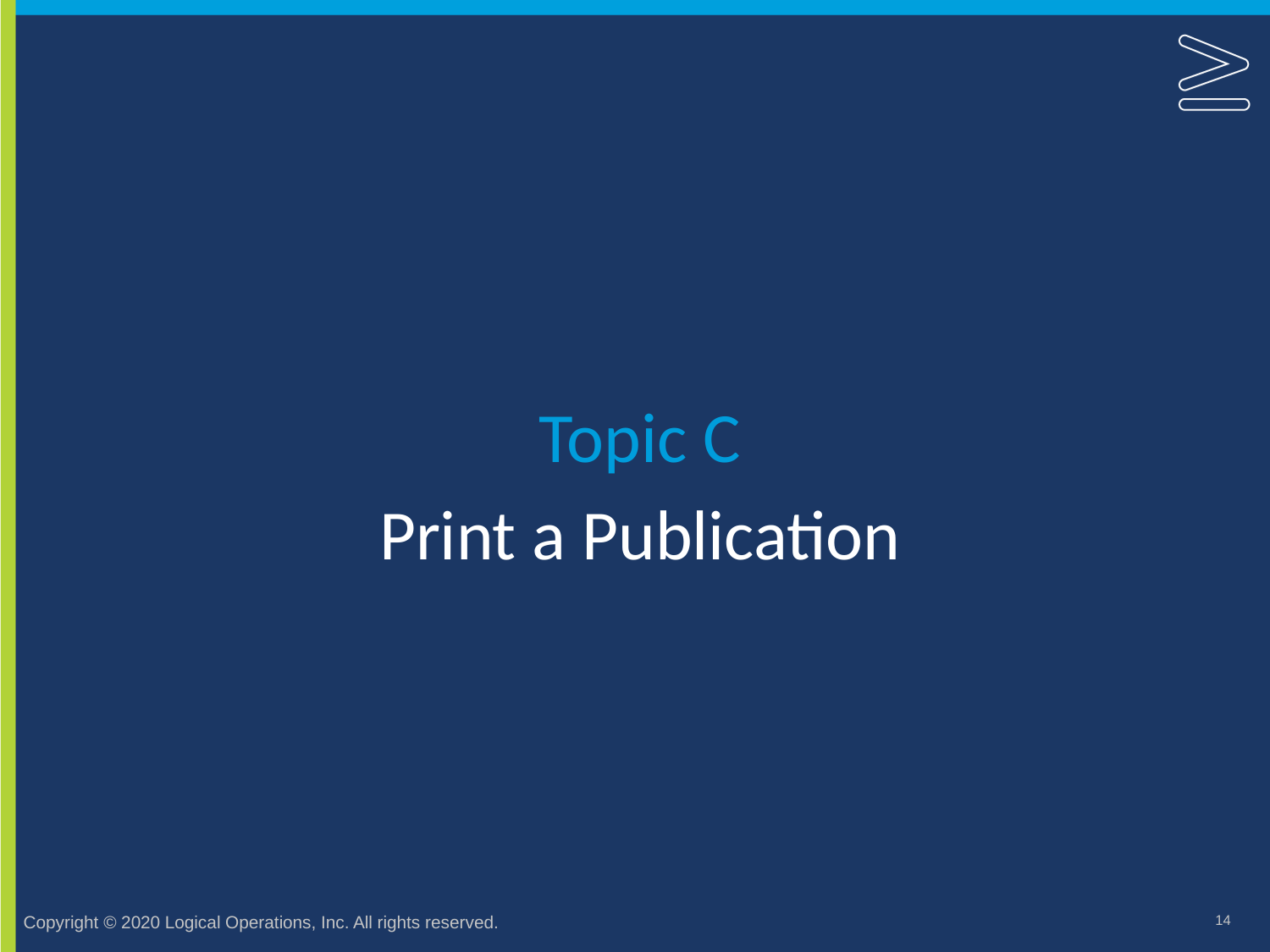

Topic C
# Print a Publication
14